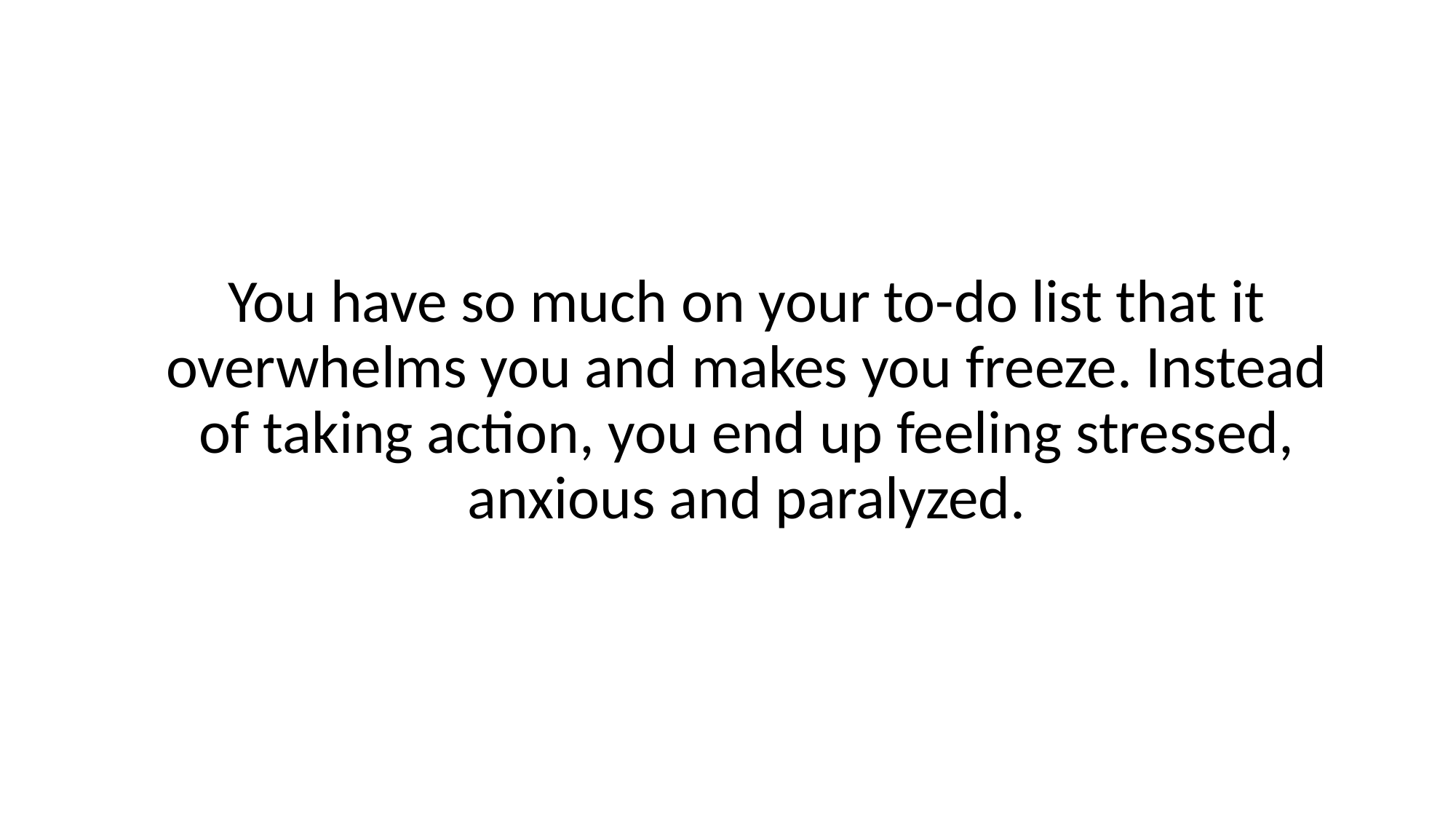

You have so much on your to-do list that it overwhelms you and makes you freeze. Instead of taking action, you end up feeling stressed, anxious and paralyzed.